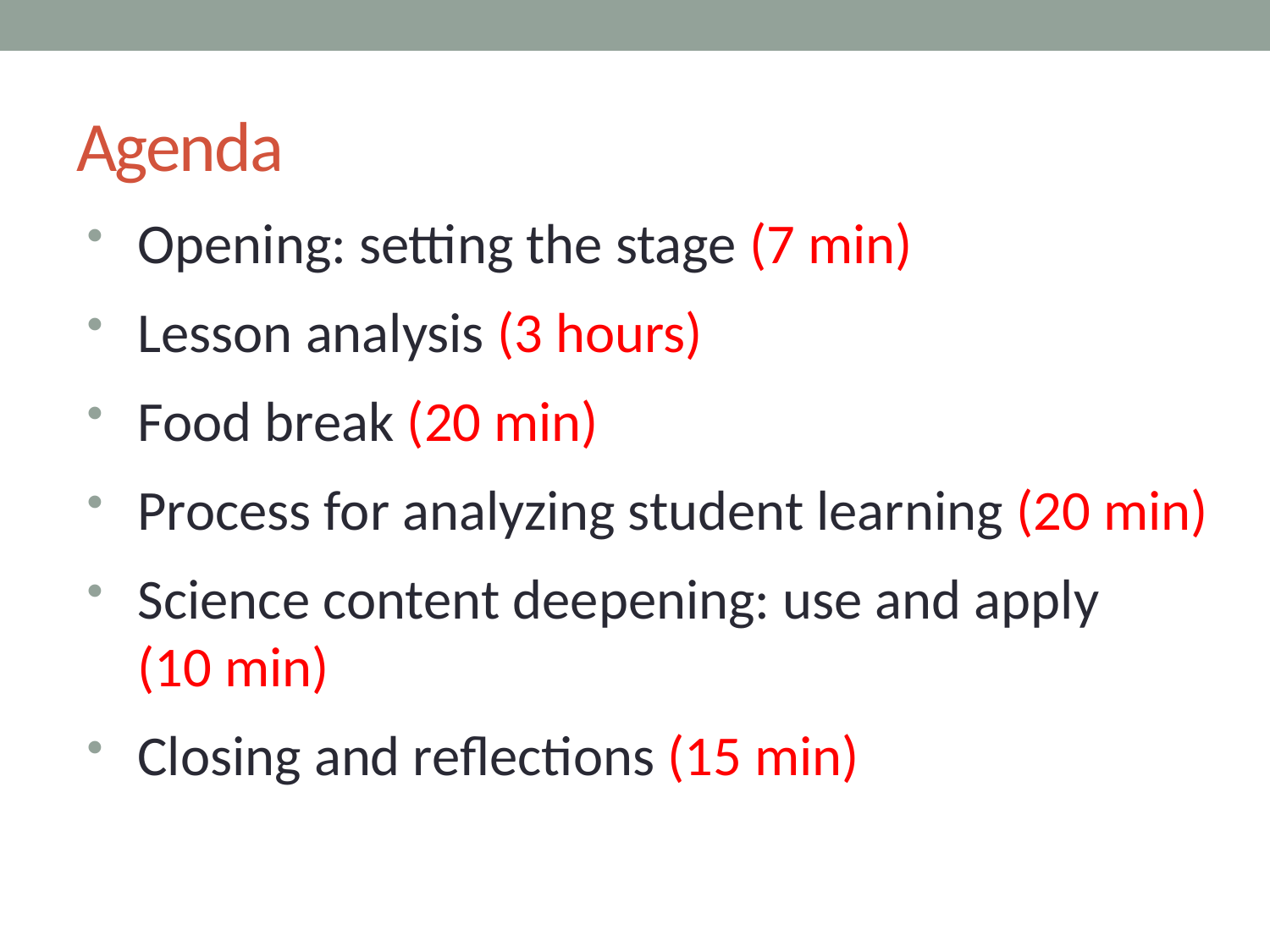

# Agenda
Opening: setting the stage (7 min)
Lesson analysis (3 hours)
Food break (20 min)
Process for analyzing student learning (20 min)
Science content deepening: use and apply
(10 min)
Closing and reflections (15 min)